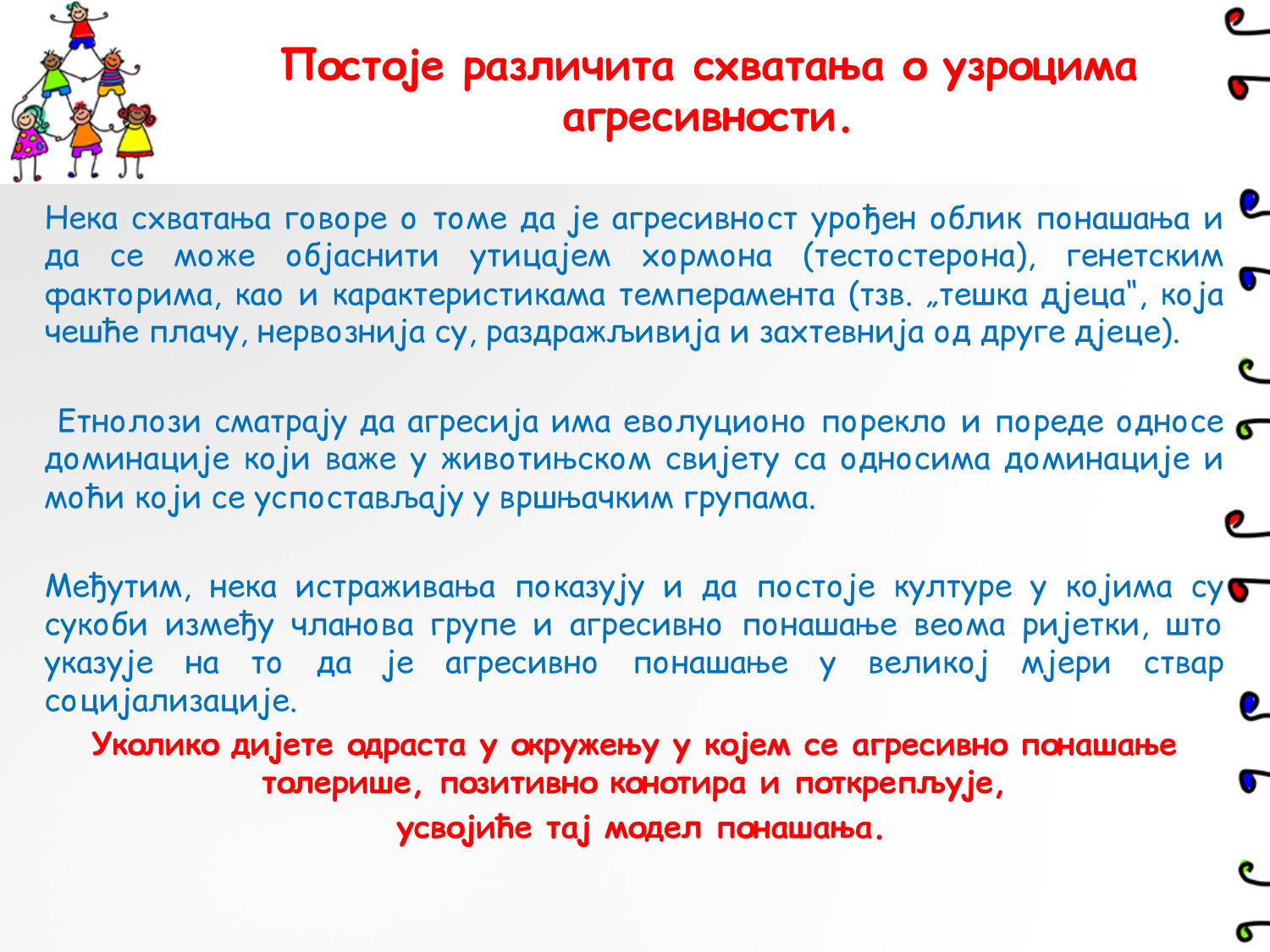

# Постоје различита схватања о узроцима агресивности.
Нека схватања говоре о томе да је агресивност урођен облик понашања и да се може објаснити утицајем хормона (тестостерона), генетским факторима, као и карактеристикама темперамента (тзв. „тешка дјеца“, која чешће плачу, нервознија су, раздражљивија и захтевнија од друге дјеце).

 Етнолози сматрају да агресија има еволуционо порекло и пореде односе доминације који важе у животињском свијету са односима доминације и моћи који се успостављају у вршњачким групама.

Међутим, нека истраживања показују и да постоје културе у којима су сукоби између чланова групе и агресивно понашање веома ријетки, што указује на то да је агресивно понашање у великој мјери ствар социјализације.
Уколико дијете одраста у окружењу у којем се агресивно понашање толерише, позитивно конотира и поткрепљује,
 усвојиће тај модел понашања.